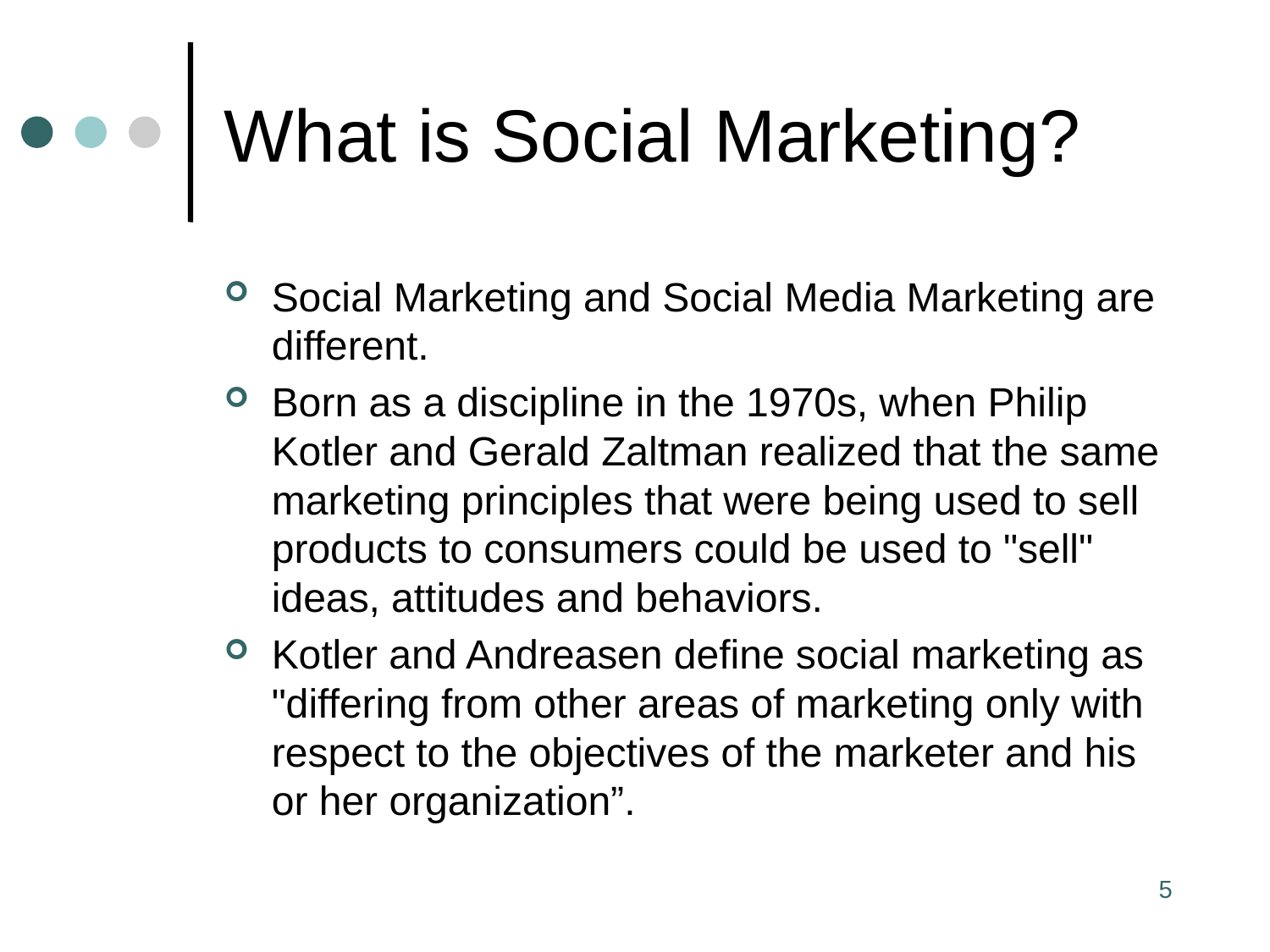

# What is Social Marketing?
Social Marketing and Social Media Marketing are different.
Born as a discipline in the 1970s, when Philip Kotler and Gerald Zaltman realized that the same marketing principles that were being used to sell products to consumers could be used to "sell" ideas, attitudes and behaviors.
Kotler and Andreasen define social marketing as "differing from other areas of marketing only with respect to the objectives of the marketer and his or her organization”.
5